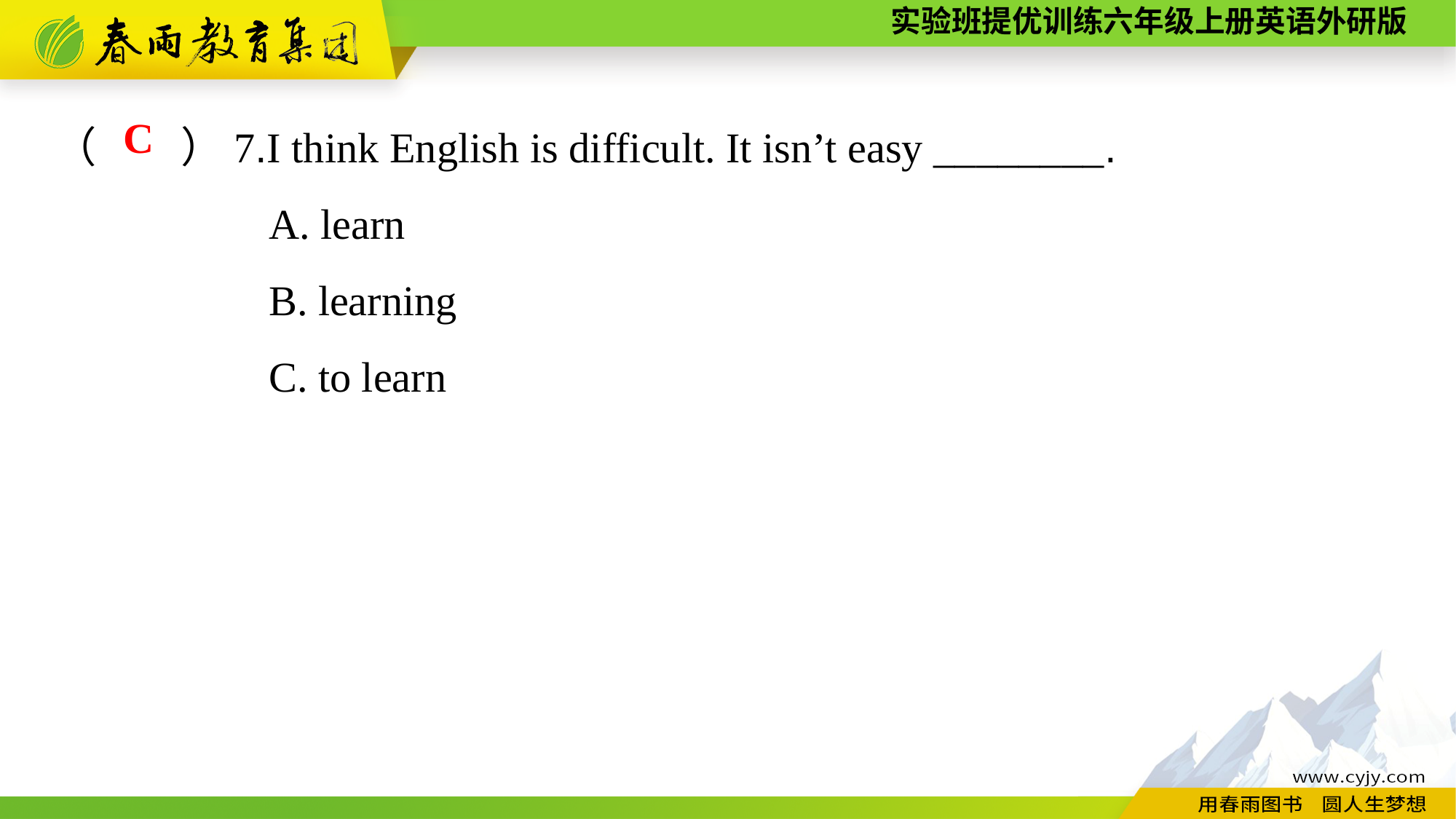

（　　）7.I think English is difficult. It isn’t easy ________.
A. learn
B. learning
C. to learn
C